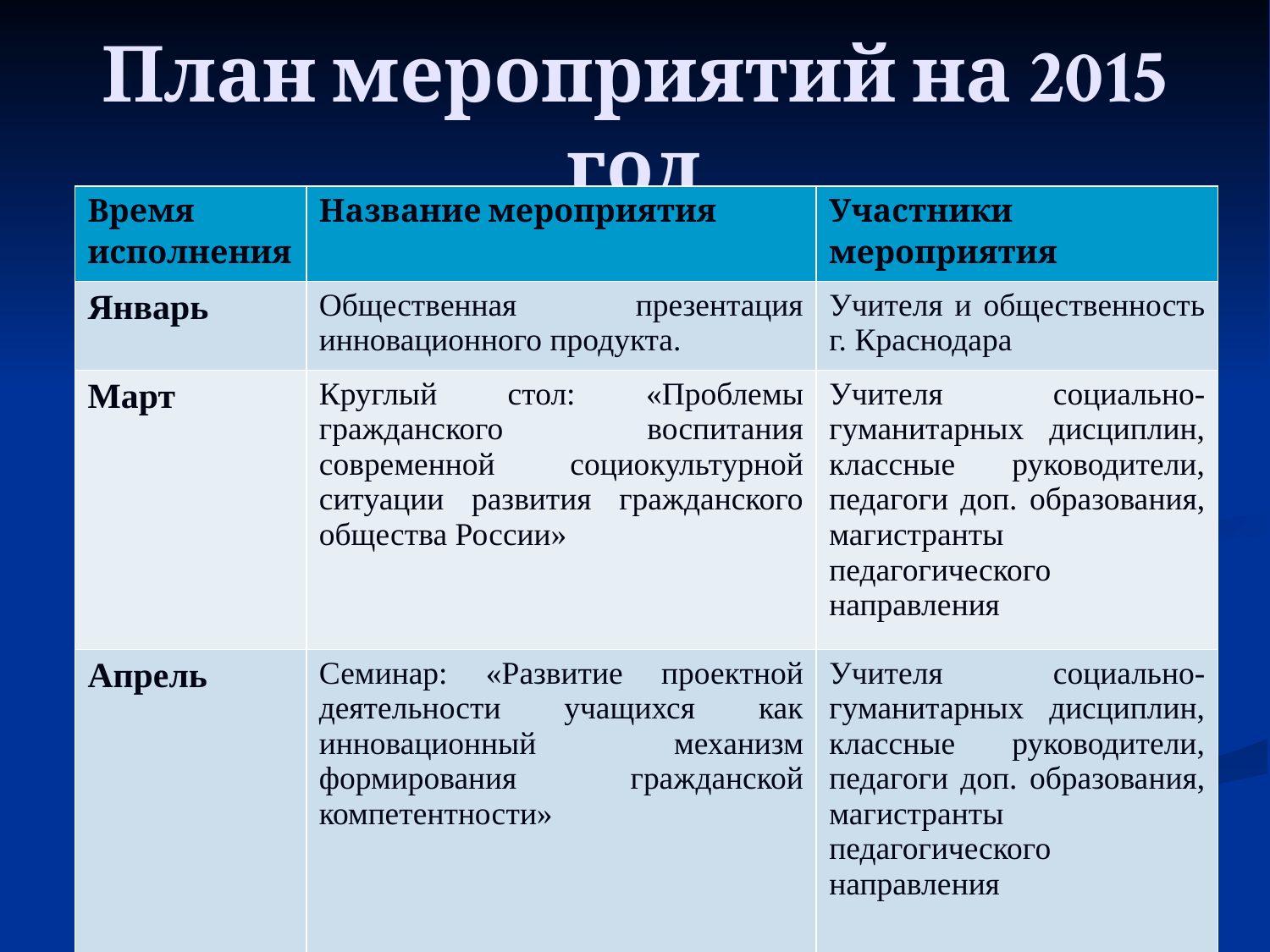

# План мероприятий на 2015 год
| Время исполнения | Название мероприятия | Участники мероприятия |
| --- | --- | --- |
| Январь | Общественная презентация инновационного продукта. | Учителя и общественность г. Краснодара |
| Март | Круглый стол: «Проблемы гражданского воспитания современной социокультурной ситуации развития гражданского общества России» | Учителя социально-гуманитарных дисциплин, классные руководители, педагоги доп. образования, магистранты педагогического направления |
| Апрель | Семинар: «Развитие проектной деятельности учащихся как инновационный механизм формирования гражданской компетентности» | Учителя социально-гуманитарных дисциплин, классные руководители, педагоги доп. образования, магистранты педагогического направления |